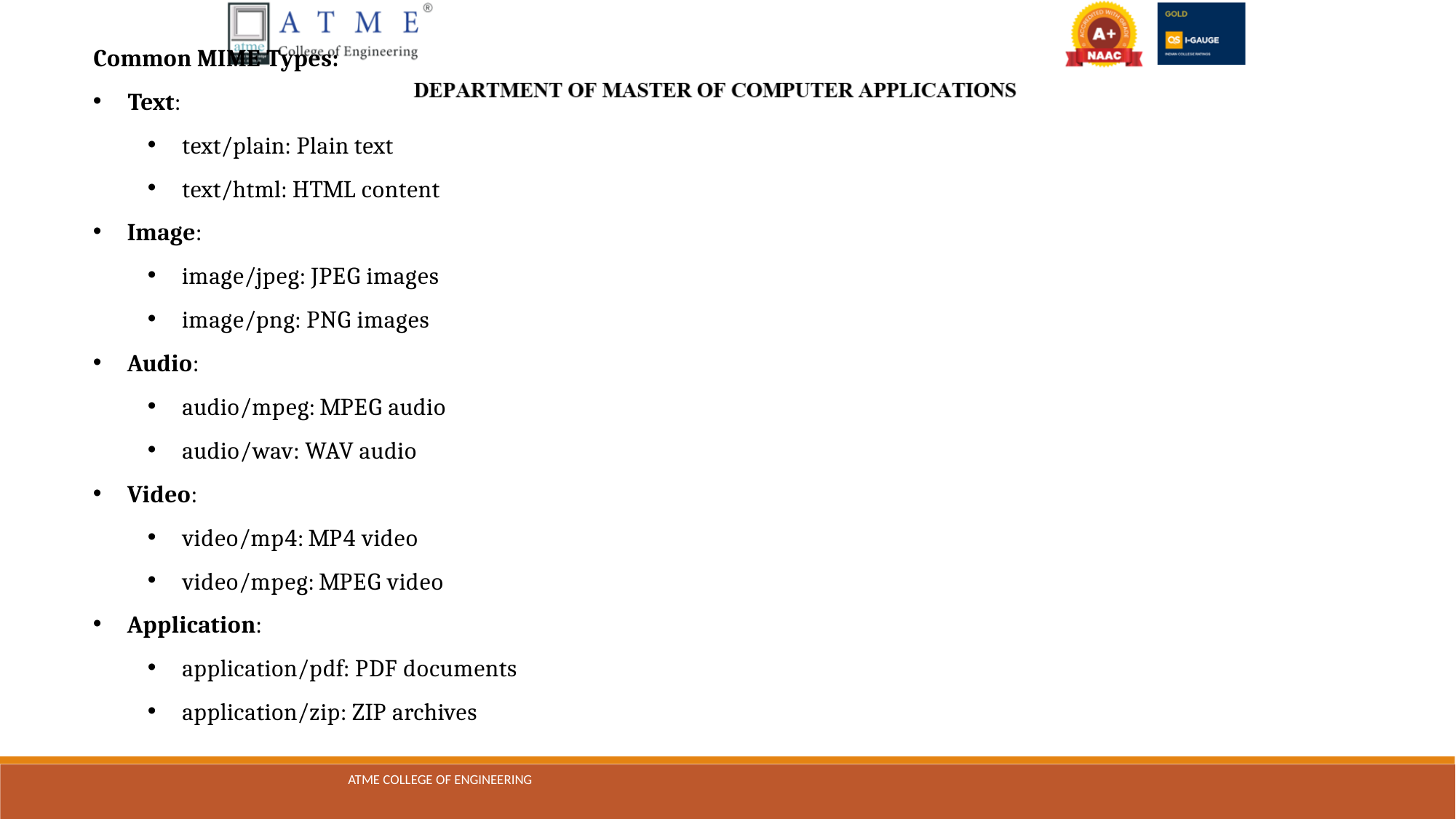

Common MIME Types:
Text:
text/plain: Plain text
text/html: HTML content
Image:
image/jpeg: JPEG images
image/png: PNG images
Audio:
audio/mpeg: MPEG audio
audio/wav: WAV audio
Video:
video/mp4: MP4 video
video/mpeg: MPEG video
Application:
application/pdf: PDF documents
application/zip: ZIP archives

ATME COLLEGE OF ENGINEERING